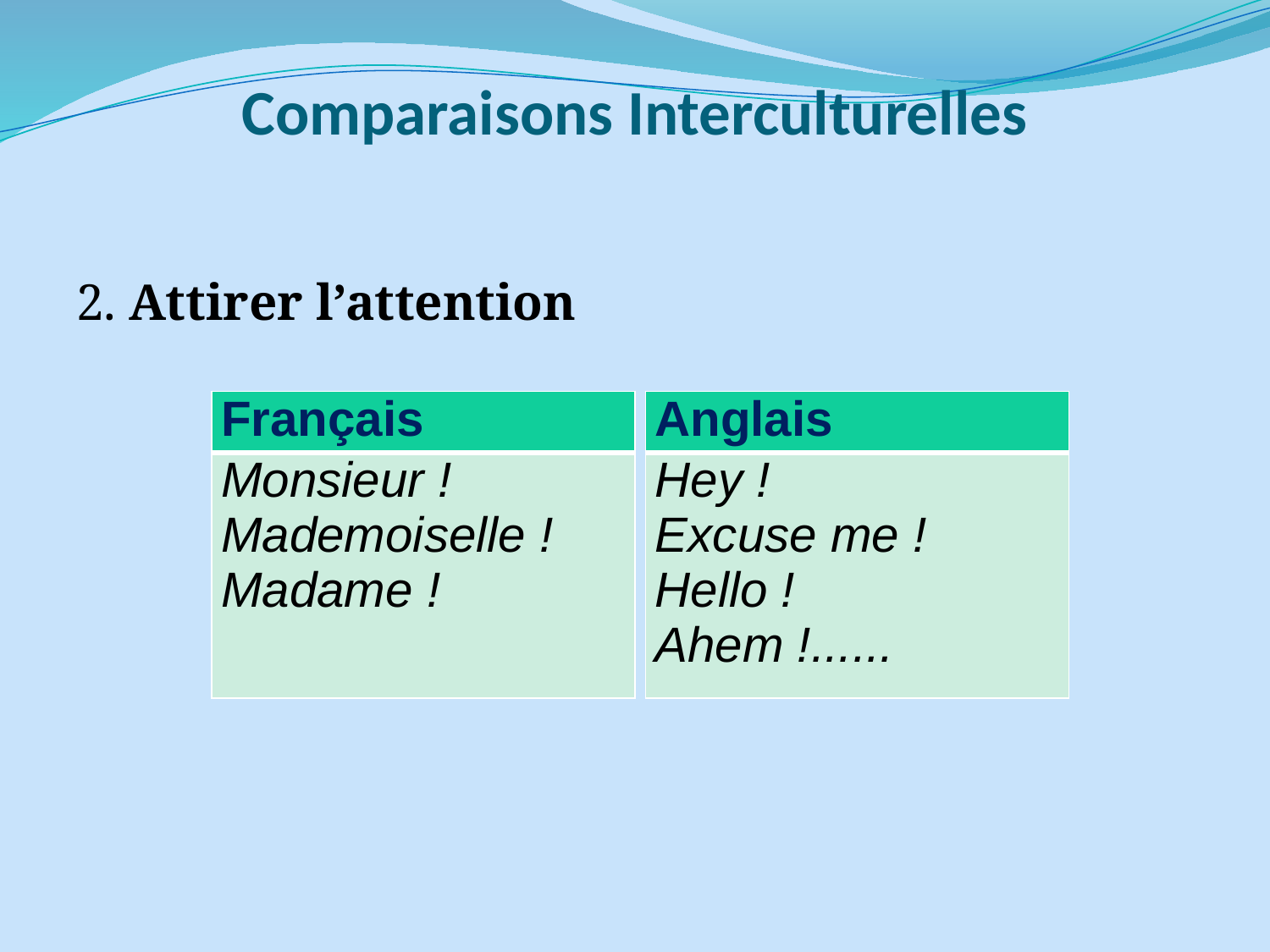

# Comparaisons Interculturelles
2. Attirer l’attention

| Français |
| --- |
| Monsieur ! Mademoiselle ! Madame ! |
| Anglais |
| --- |
| Hey ! Excuse me ! Hello ! Ahem !...... |